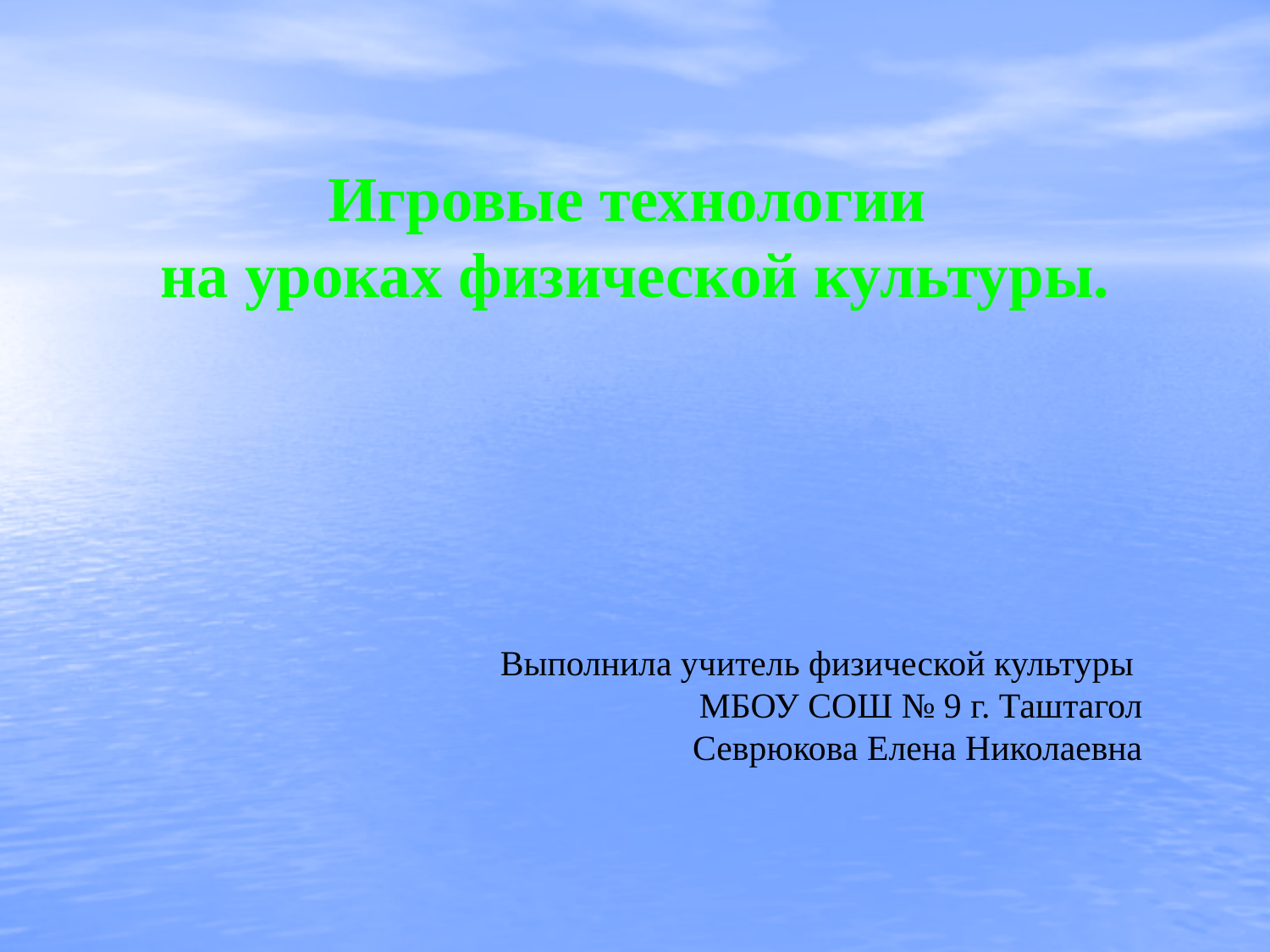

# Игровые технологии на уроках физической культуры.
Выполнила учитель физической культуры
МБОУ СОШ № 9 г. Таштагол
Севрюкова Елена Николаевна